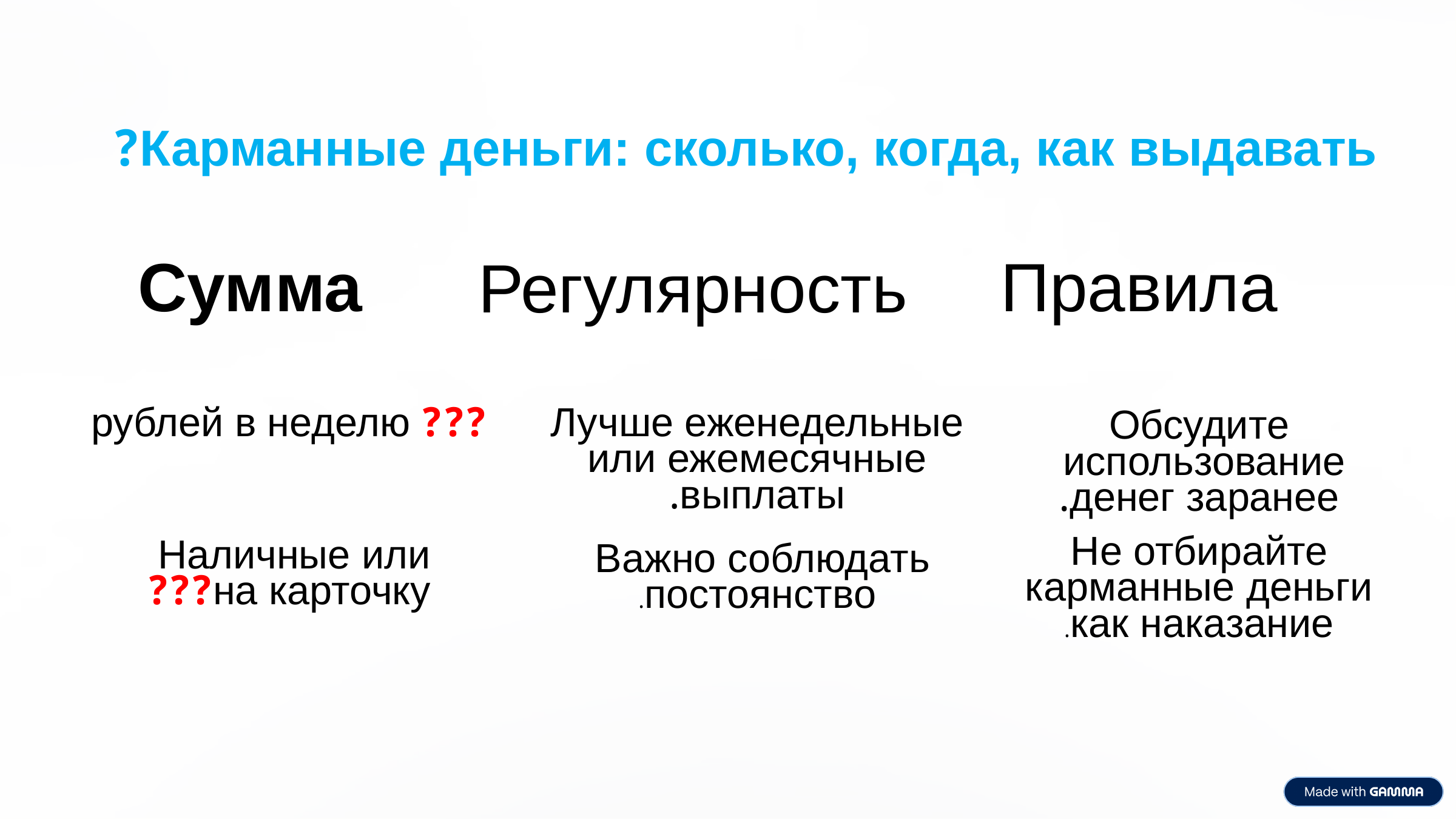

Карманные деньги: сколько, когда, как выдавать?
Сумма
Правила
Регулярность
??? рублей в неделю
Лучше еженедельные или ежемесячные выплаты.
Обсудите использование
денег заранее.
Не отбирайте карманные деньги как наказание.
Наличные или
на карточку???
Важно соблюдать
постоянство.